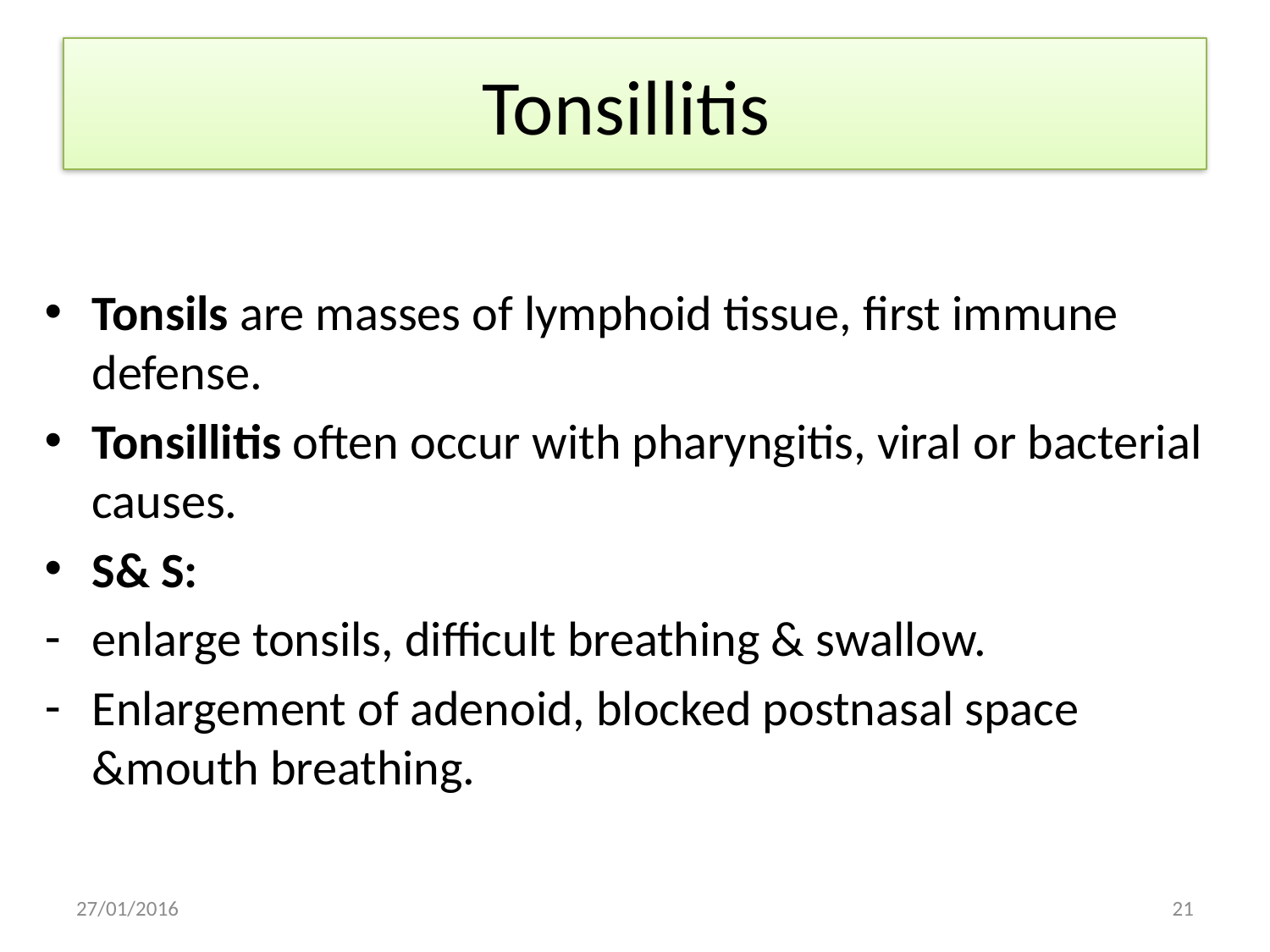

# Tonsillitis
Tonsils are masses of lymphoid tissue, first immune defense.
Tonsillitis often occur with pharyngitis, viral or bacterial causes.
S& S:
enlarge tonsils, difficult breathing & swallow.
Enlargement of adenoid, blocked postnasal space &mouth breathing.
27/01/2016
21